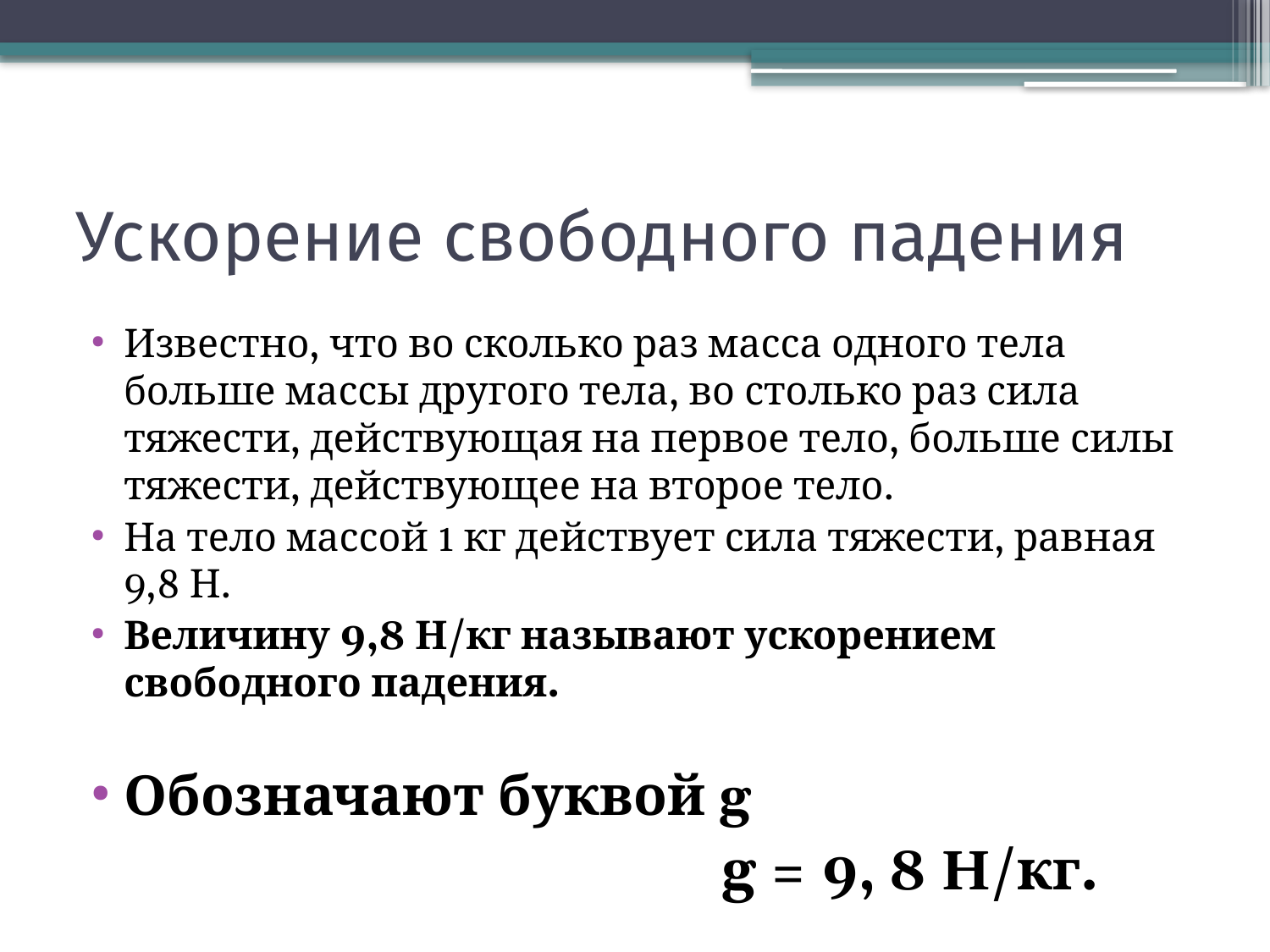

# Ускорение свободного падения
Известно, что во сколько раз масса одного тела больше массы другого тела, во столько раз сила тяжести, действующая на первое тело, больше силы тяжести, действующее на второе тело.
На тело массой 1 кг действует сила тяжести, равная 9,8 Н.
Величину 9,8 Н/кг называют ускорением свободного падения.

Обозначают буквой g
                                          g = 9, 8 H/кг.